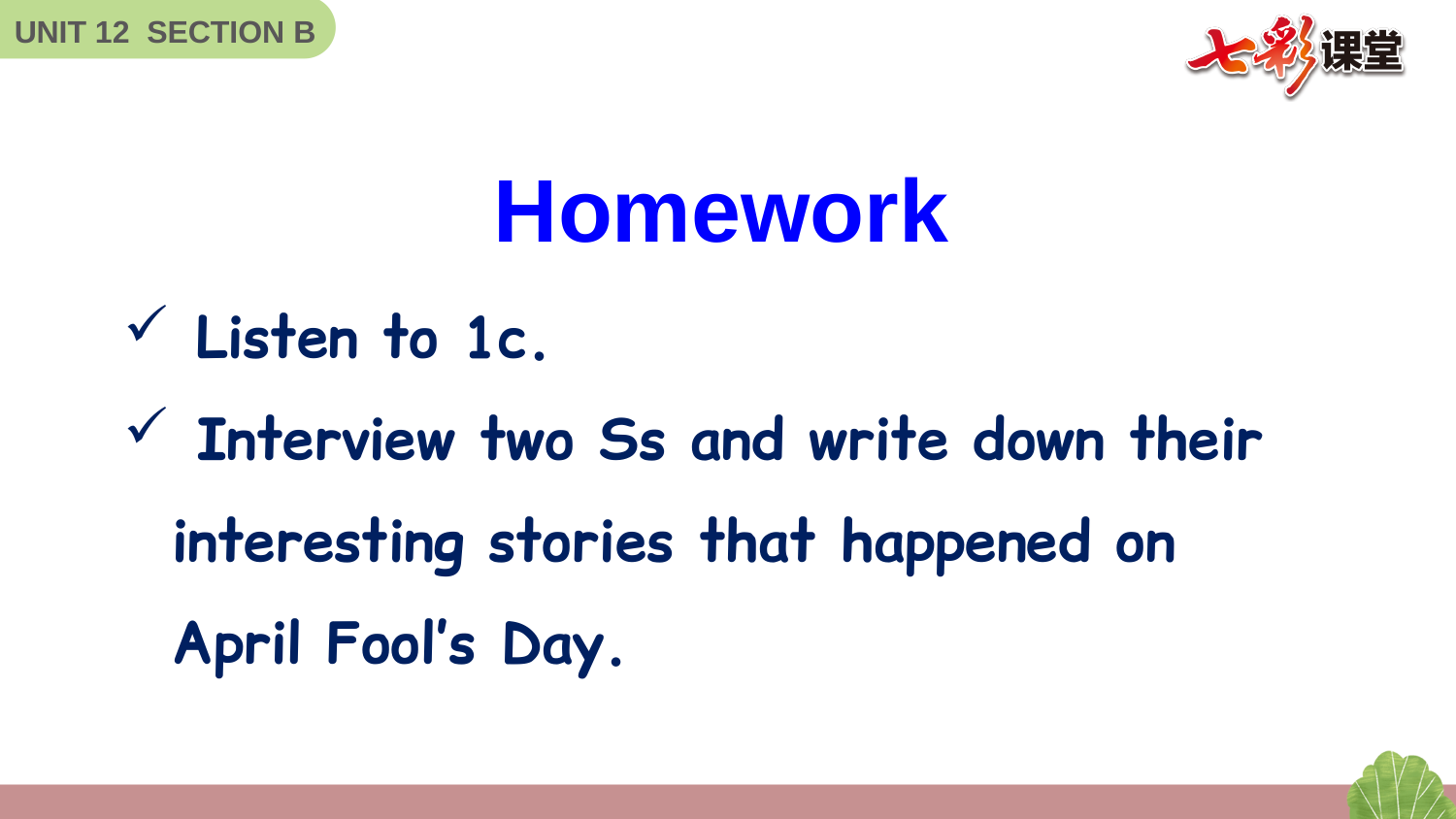

Homework
Listen to 1c.
Interview two Ss and write down their
  interesting stories that happened on
  April Fool’s Day.